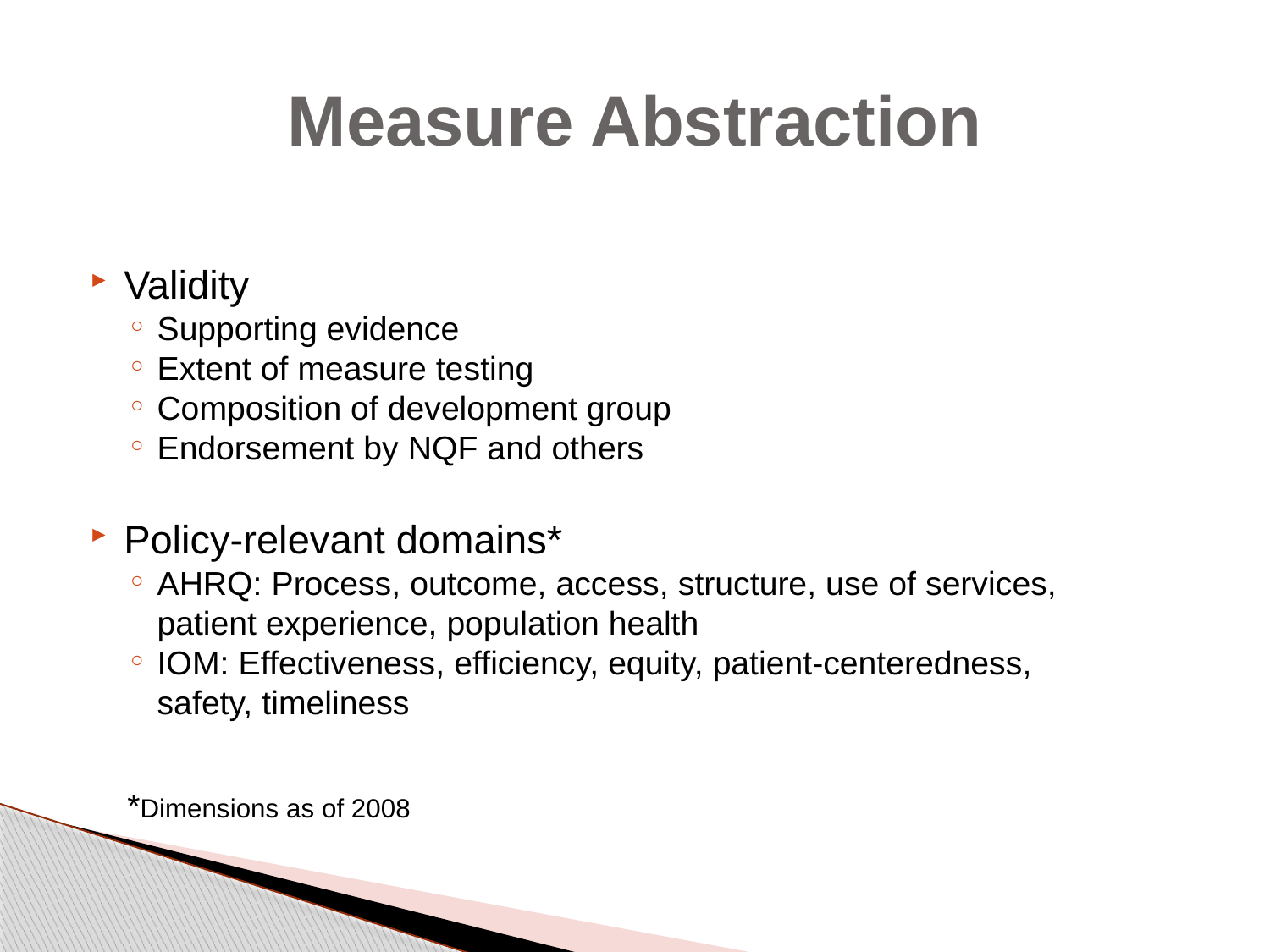

# Measure Abstraction

Validity
Supporting evidence
Extent of measure testing
Composition of development group
Endorsement by NQF and others

Policy-relevant domains*
AHRQ: Process, outcome, access, structure, use of services, 	patient experience, population health
IOM: Effectiveness, efficiency, equity, patient-centeredness, 	safety, timeliness

*Dimensions as of 2008